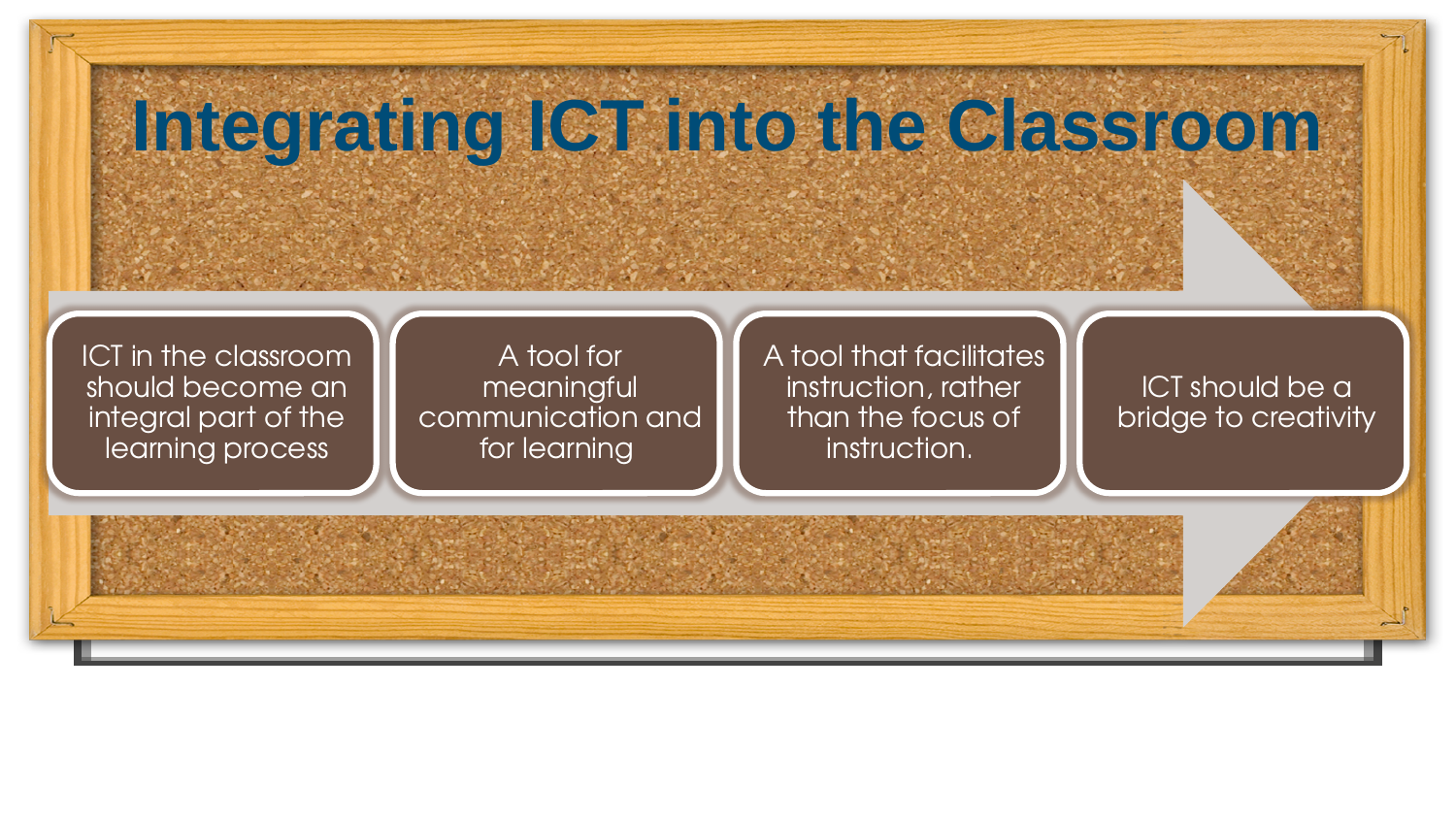

# Integrating ICT into the Classroom
ICT in the classroom should become an integral part of the learning process
A tool for meaningful communication and for learning
A tool that facilitates instruction, rather than the focus of instruction.
ICT should be a bridge to creativity